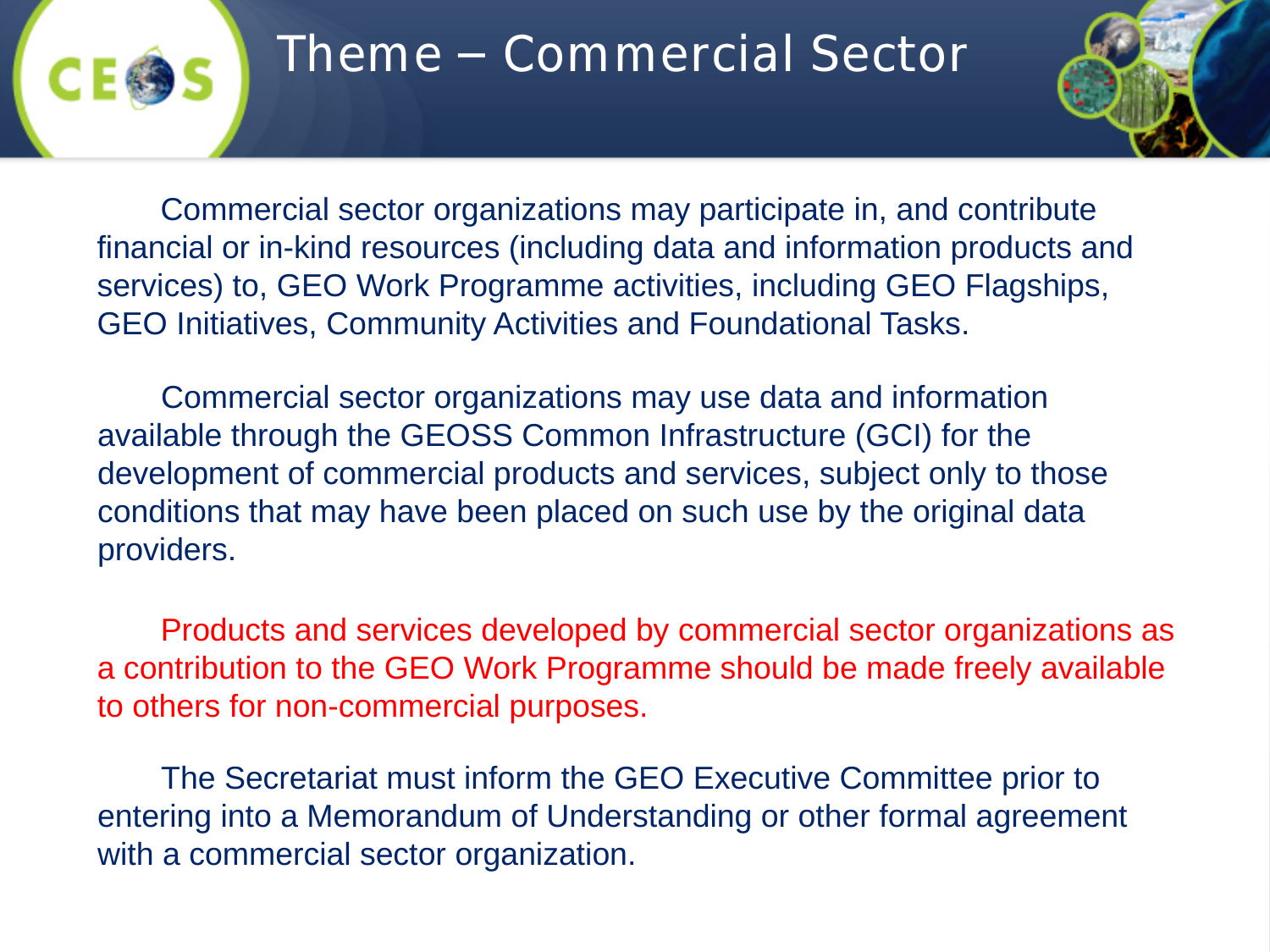

Theme – Commercial Sector
Commercial sector organizations may participate in, and contribute financial or in-kind resources (including data and information products and services) to, GEO Work Programme activities, including GEO Flagships, GEO Initiatives, Community Activities and Foundational Tasks.
Commercial sector organizations may use data and information available through the GEOSS Common Infrastructure (GCI) for the development of commercial products and services, subject only to those conditions that may have been placed on such use by the original data providers.
Products and services developed by commercial sector organizations as a contribution to the GEO Work Programme should be made freely available to others for non-commercial purposes.
The Secretariat must inform the GEO Executive Committee prior to entering into a Memorandum of Understanding or other formal agreement with a commercial sector organization.